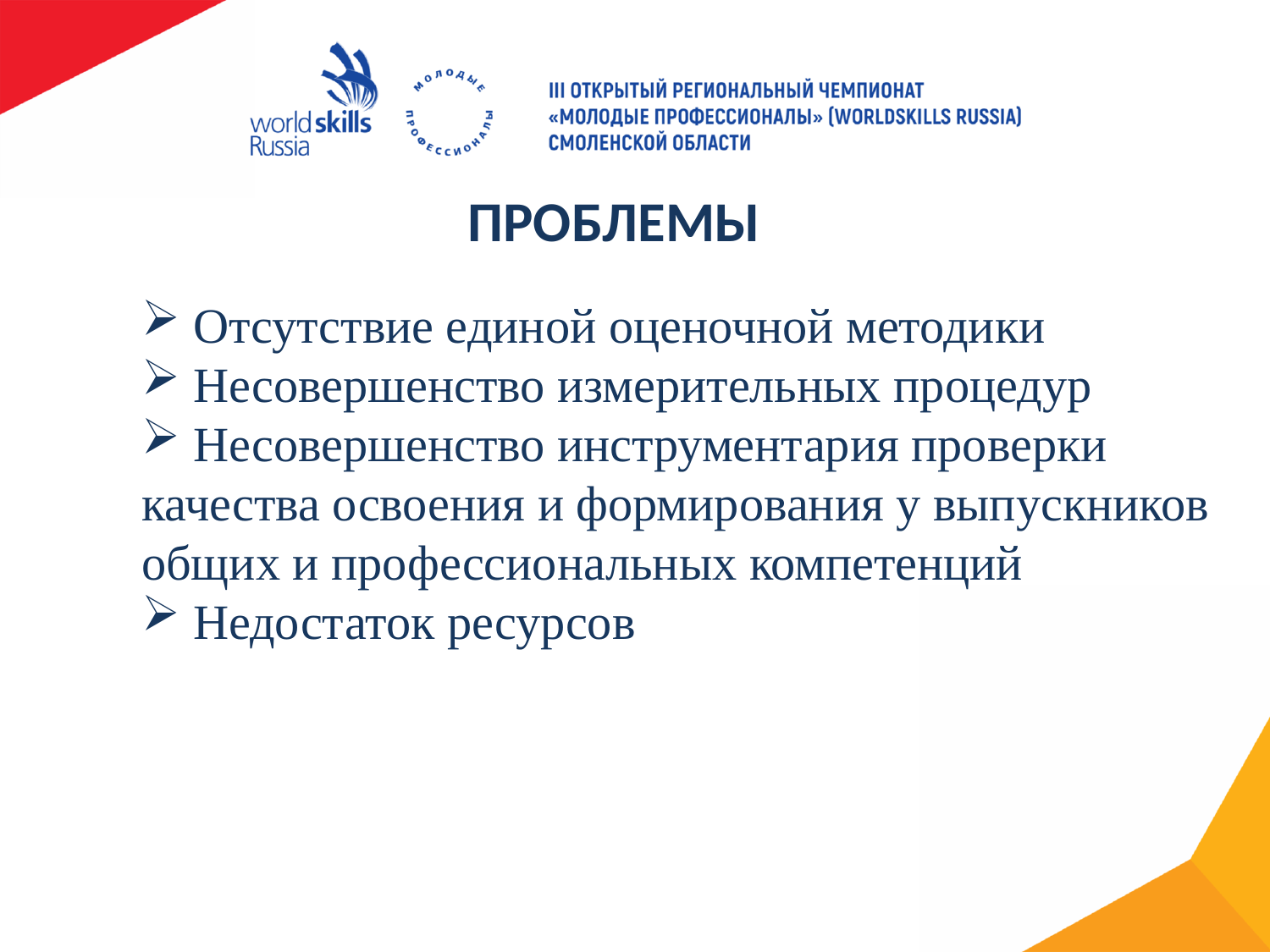

ПРОБЛЕМЫ
 Отсутствие единой оценочной методики
 Несовершенство измерительных процедур
 Несовершенство инструментария проверки качества освоения и формирования у выпускников общих и профессиональных компетенций
 Недостаток ресурсов